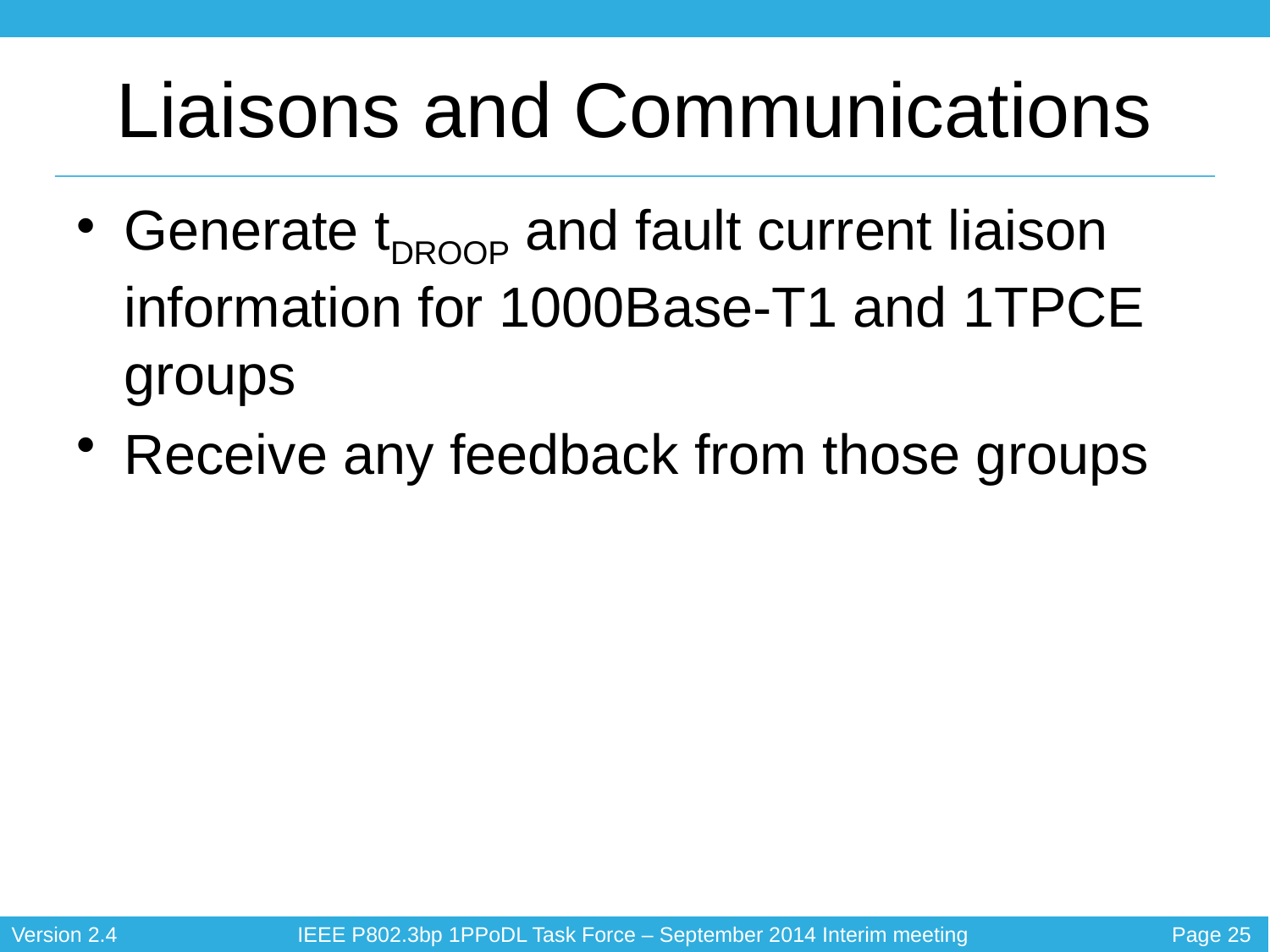

Liaisons and Communications
Generate tDROOP and fault current liaison information for 1000Base-T1 and 1TPCE groups
Receive any feedback from those groups